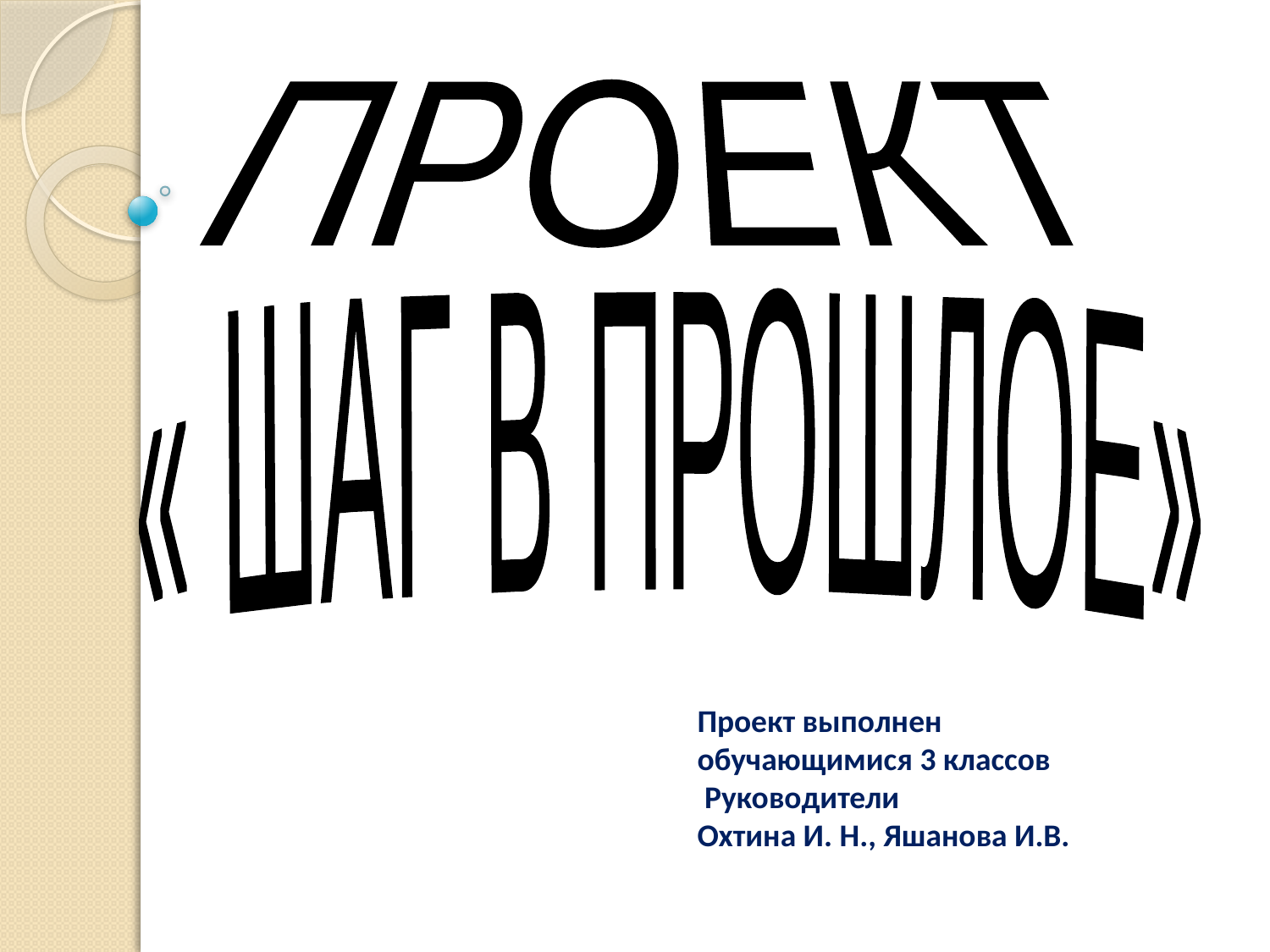

ПРОЕКТ
« ШАГ В ПРОШЛОЕ»
Проект выполнен
обучающимися 3 классов
 Руководители
Охтина И. Н., Яшанова И.В.